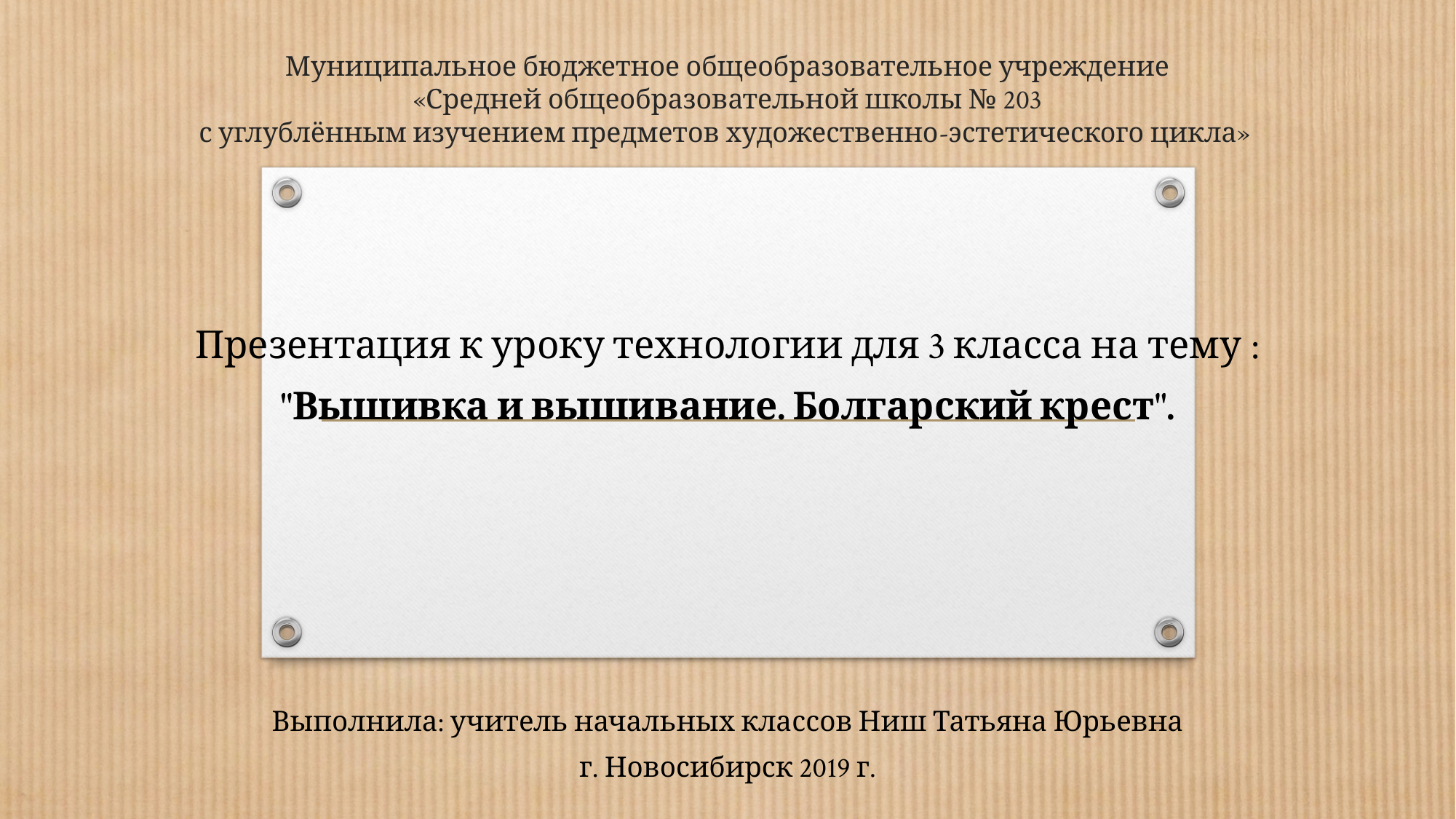

# Муниципальное бюджетное общеобразовательное учреждение «Средней общеобразовательной школы № 203 с углублённым изучением предметов художественно-эстетического цикла»
Презентация к уроку технологии для 3 класса на тему :
"Вышивка и вышивание. Болгарский крест".

Выполнила: учитель начальных классов Ниш Татьяна Юрьевна
г. Новосибирск 2019 г.